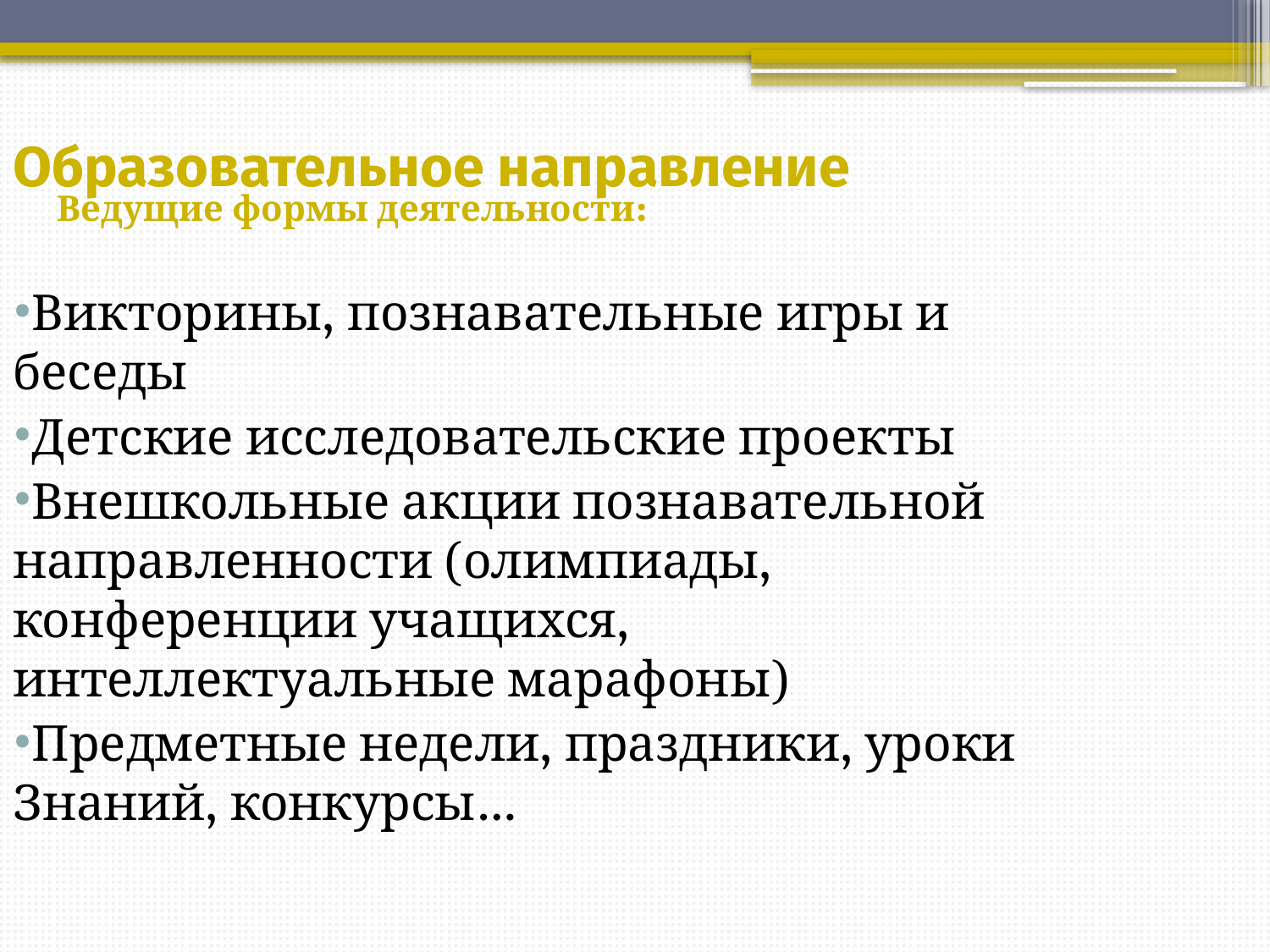

Образовательное направление
     Ведущие формы деятельности:

Викторины, познавательные игры и беседы
Детские исследовательские проекты
Внешкольные акции познавательной направленности (олимпиады, конференции учащихся, интеллектуальные марафоны)
Предметные недели, праздники, уроки Знаний, конкурсы…